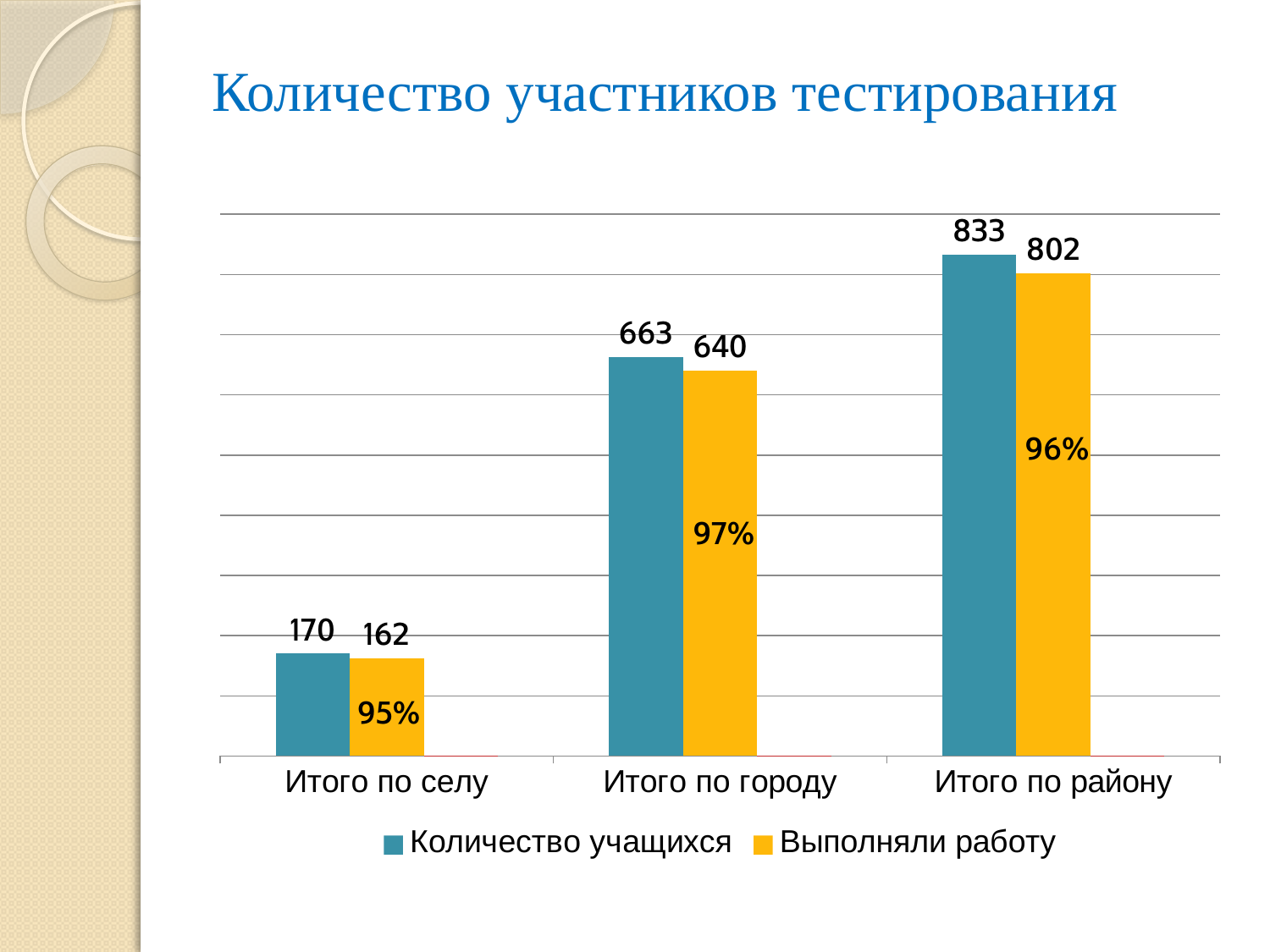

# Количество участников тестирования

### Chart

| Category | Количество учащихся | Выполняли работу | Столбец2 |
|---|---|---|---|
| Итого по селу | 170.0 | 162.0 | 0.9529411764705885 |
| Итого по городу | 663.0 | 640.0 | 0.9653092006033185 |
| Итого по району | 833.0 | 802.0 | 0.9627851140456184 |